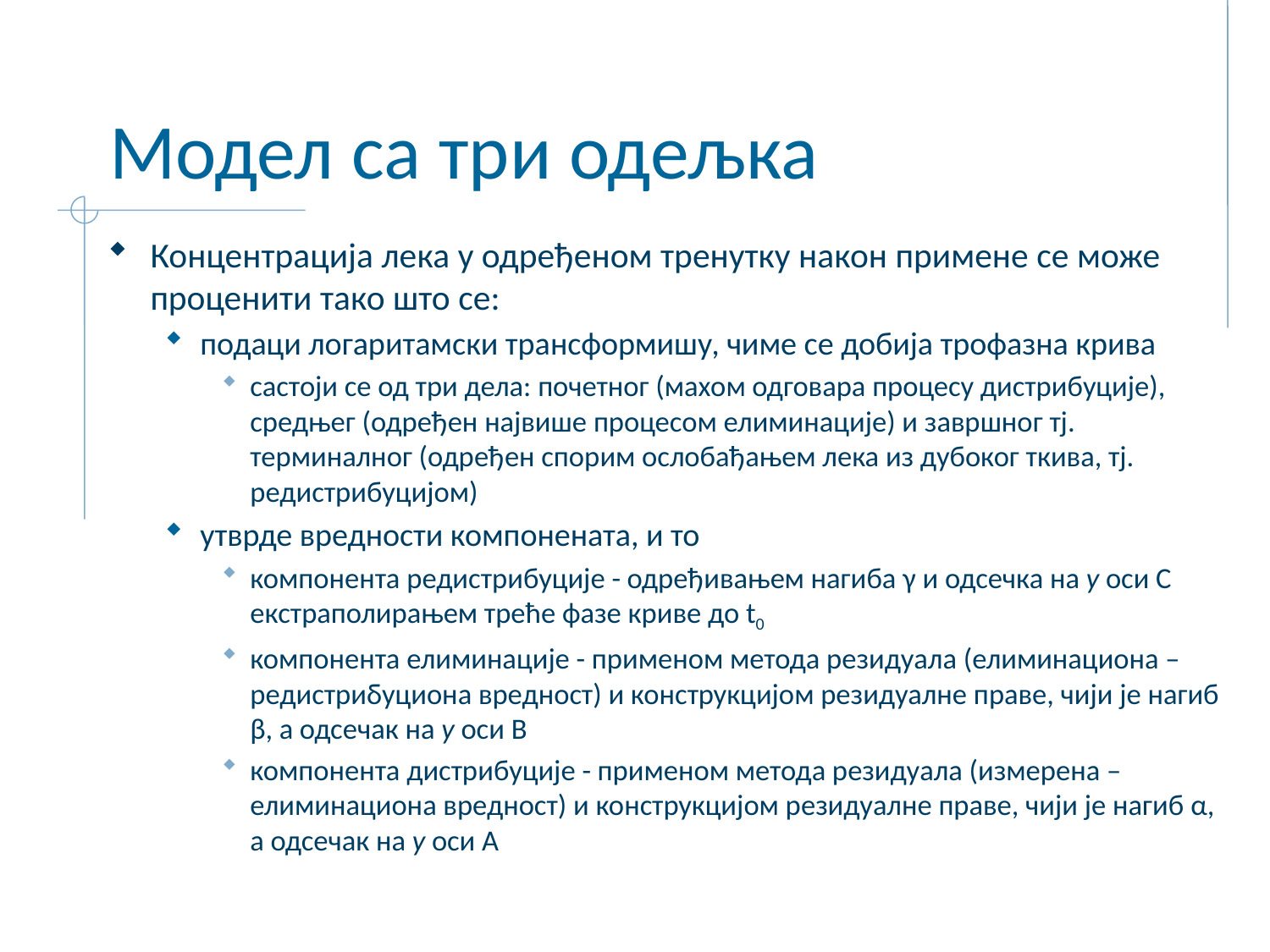

# Модел са три одељка
Концентрација лека у одређеном тренутку након примене се може проценити тако што се:
подаци логаритамски трансформишу, чиме се добија трофазна крива
састоји се од три дела: почетног (махом одговара процесу дистрибуције), средњег (одређен највише процесом елиминације) и завршног тј. терминалног (одређен спорим ослобађањем лека из дубоког ткива, тј. редистрибуцијом)
утврде вредности компонената, и то
компонента редистрибуције - одређивањем нагиба γ и одсечка на y оси C екстраполирањем треће фазе криве до t0
компонента елиминације - применом метода резидуала (елиминациона – редистрибуциона вредност) и конструкцијом резидуалне праве, чији је нагиб β, а одсечак на y оси В
компонента дистрибуције - применом метода резидуала (измерена – елиминациона вредност) и конструкцијом резидуалне праве, чији је нагиб α, а одсечак на y оси А